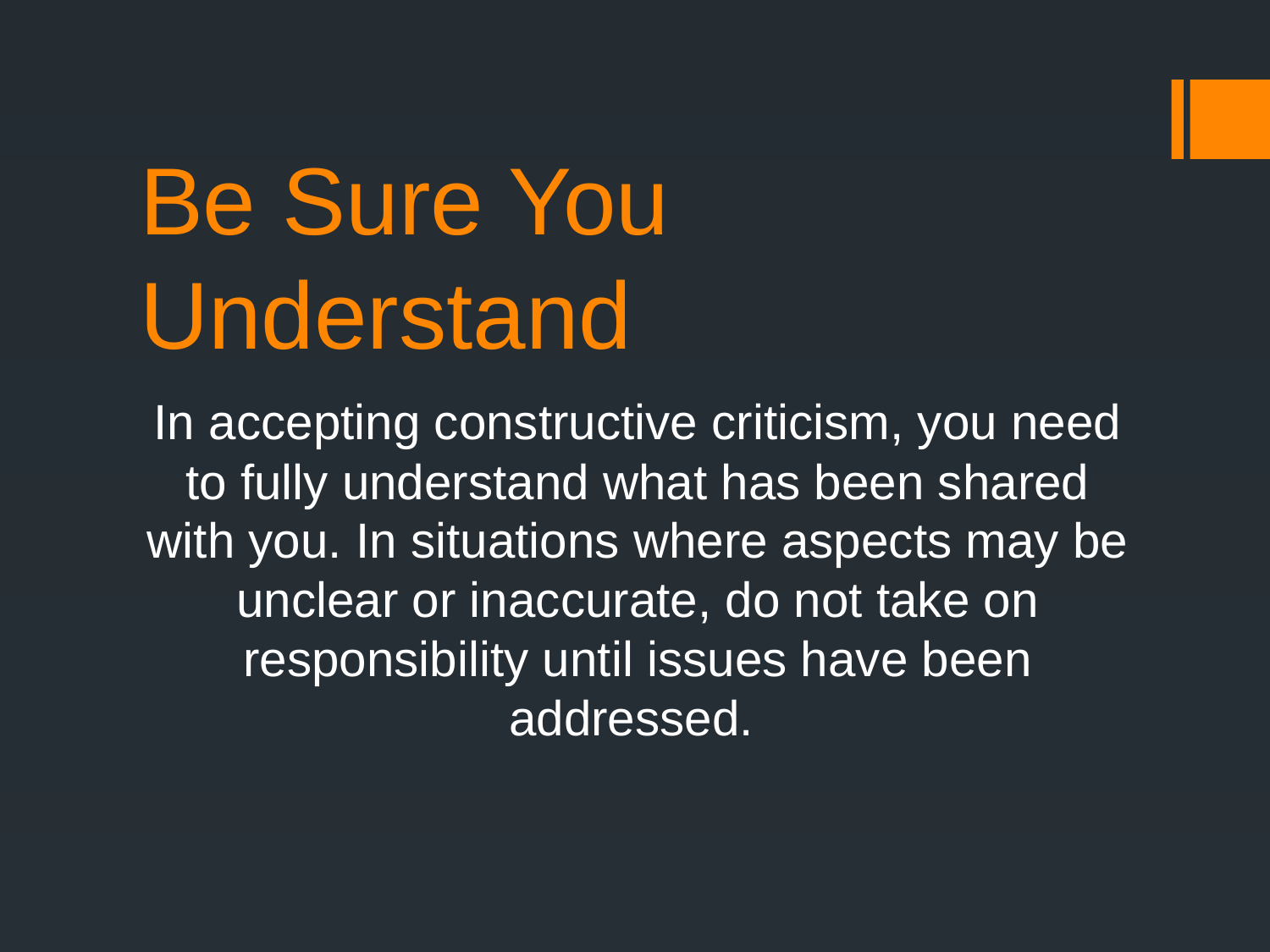

# Be Sure You Understand
In accepting constructive criticism, you need to fully understand what has been shared with you. In situations where aspects may be unclear or inaccurate, do not take on responsibility until issues have been addressed.